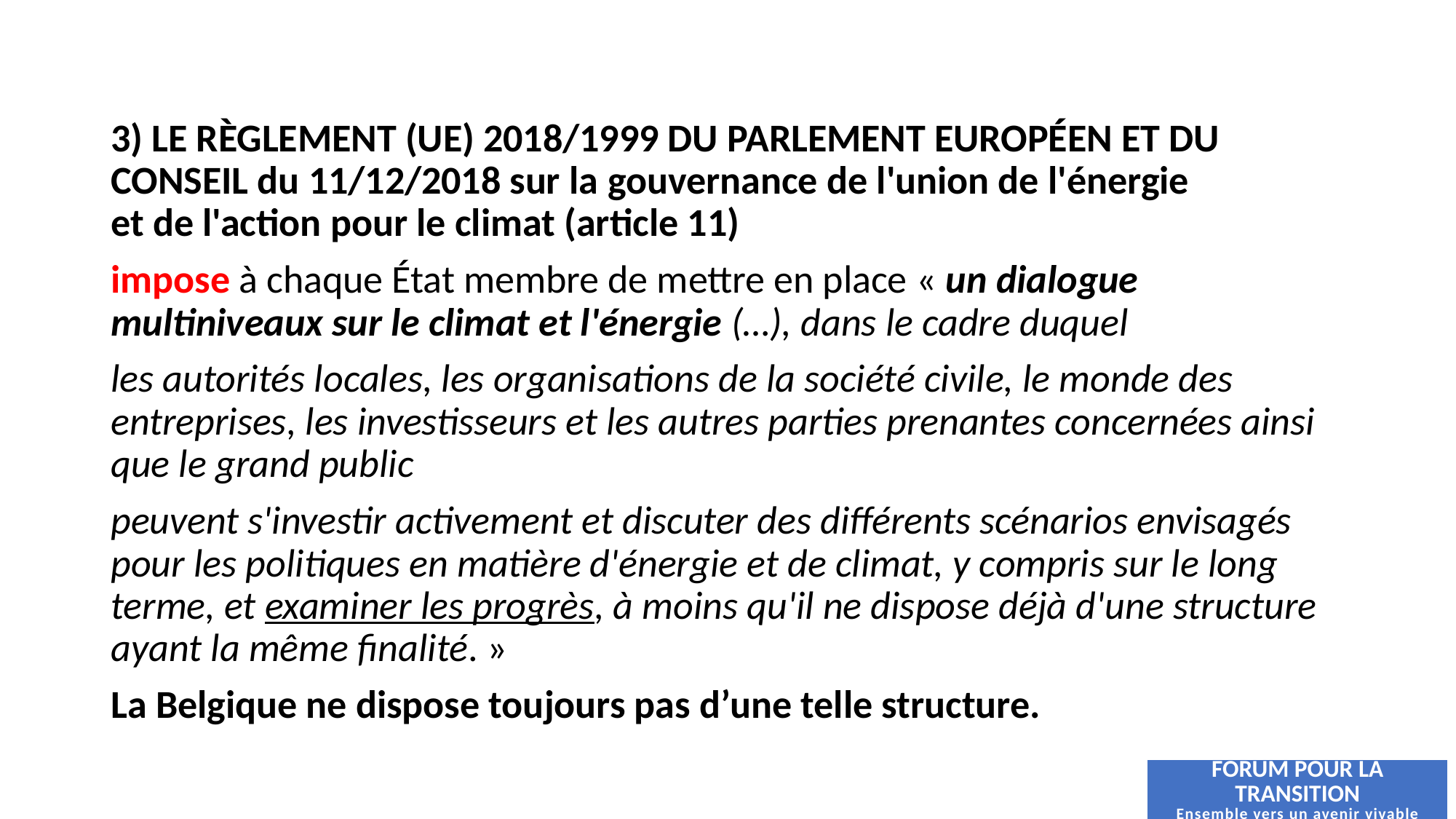

3) Le RÈGLEMENT (UE) 2018/1999 DU PARLEMENT EUROPÉEN ET DU CONSEIL du 11/12/2018 sur la gouvernance de l'union de l'énergie et de l'action pour le climat (article 11)
impose à chaque État membre de mettre en place « un dialogue multiniveaux sur le climat et l'énergie (…), dans le cadre duquel
les autorités locales, les organisations de la société civile, le monde des entreprises, les investisseurs et les autres parties prenantes concernées ainsi que le grand public
peuvent s'investir activement et discuter des différents scénarios envisagés pour les politiques en matière d'énergie et de climat, y compris sur le long terme, et examiner les progrès, à moins qu'il ne dispose déjà d'une structure ayant la même finalité. »
La Belgique ne dispose toujours pas d’une telle structure.